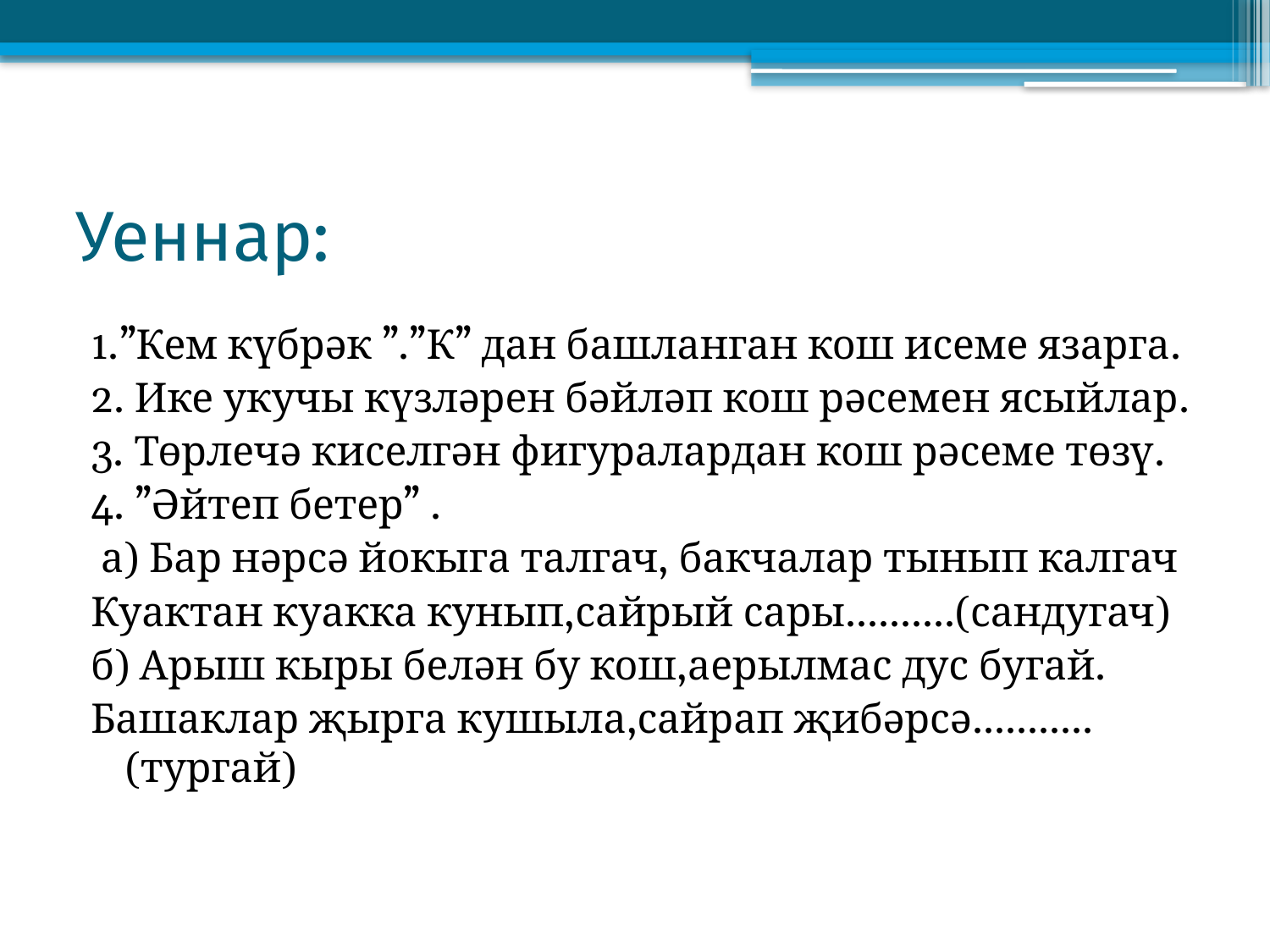

# Уеннар:
1.”Кем күбрәк ”.”К” дан башланган кош исеме язарга.
2. Ике укучы күзләрен бәйләп кош рәсемен ясыйлар.
3. Төрлечә киселгән фигуралардан кош рәсеме төзү.
4. ”Әйтеп бетер” .
 а) Бар нәрсә йокыга талгач, бакчалар тынып калгач
Куактан куакка кунып,сайрый сары..........(сандугач)
б) Арыш кыры белән бу кош,аерылмас дус бугай.
Башаклар җырга кушыла,сайрап җибәрсә...........(тургай)